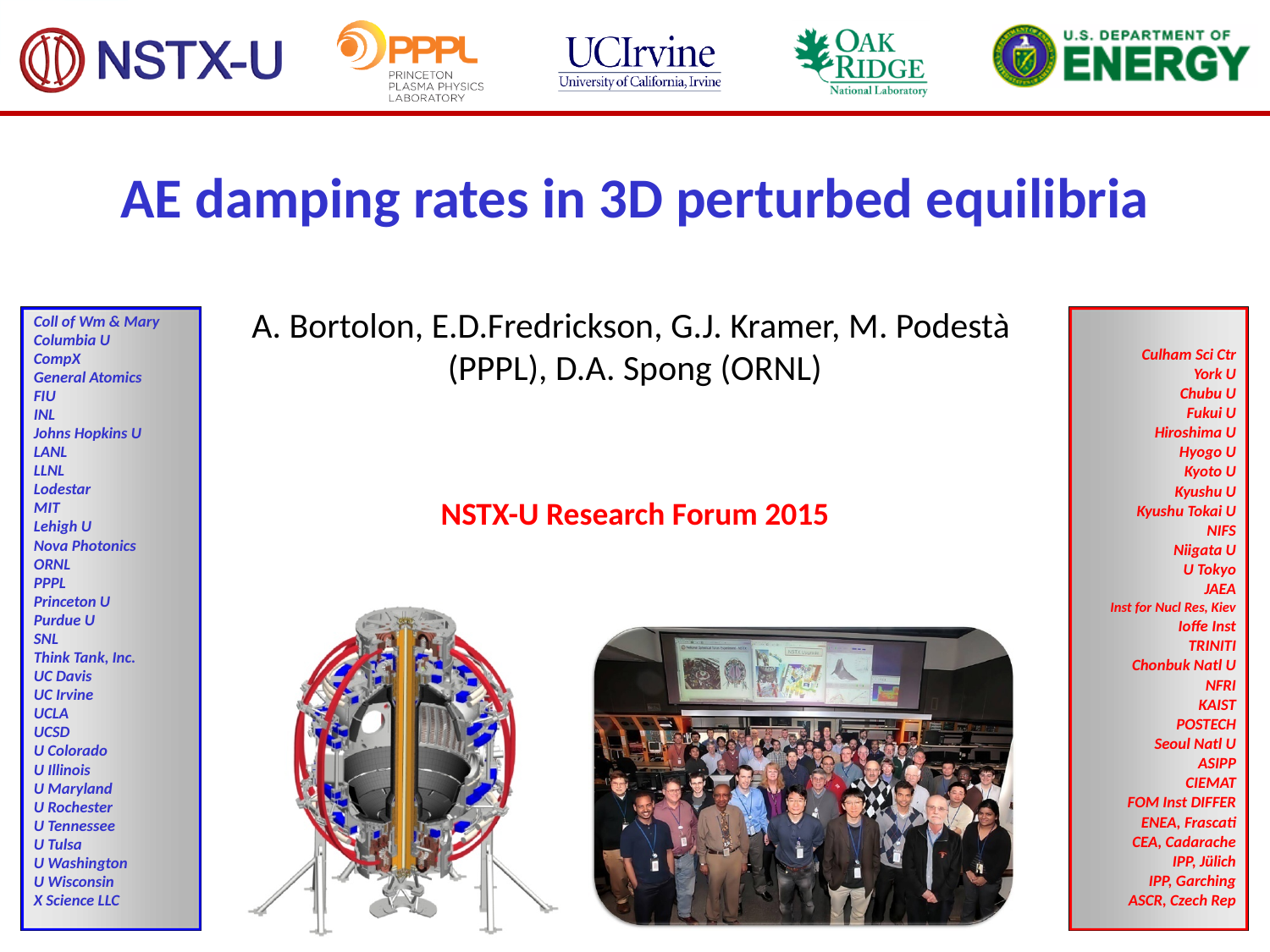

# ​AE damping rates in 3D perturbed equilibria
A. Bortolon, E.D.Fredrickson, G.J. Kramer, M. Podestà  (PPPL), D.A. Spong (ORNL)
NSTX-U Research Forum 2015